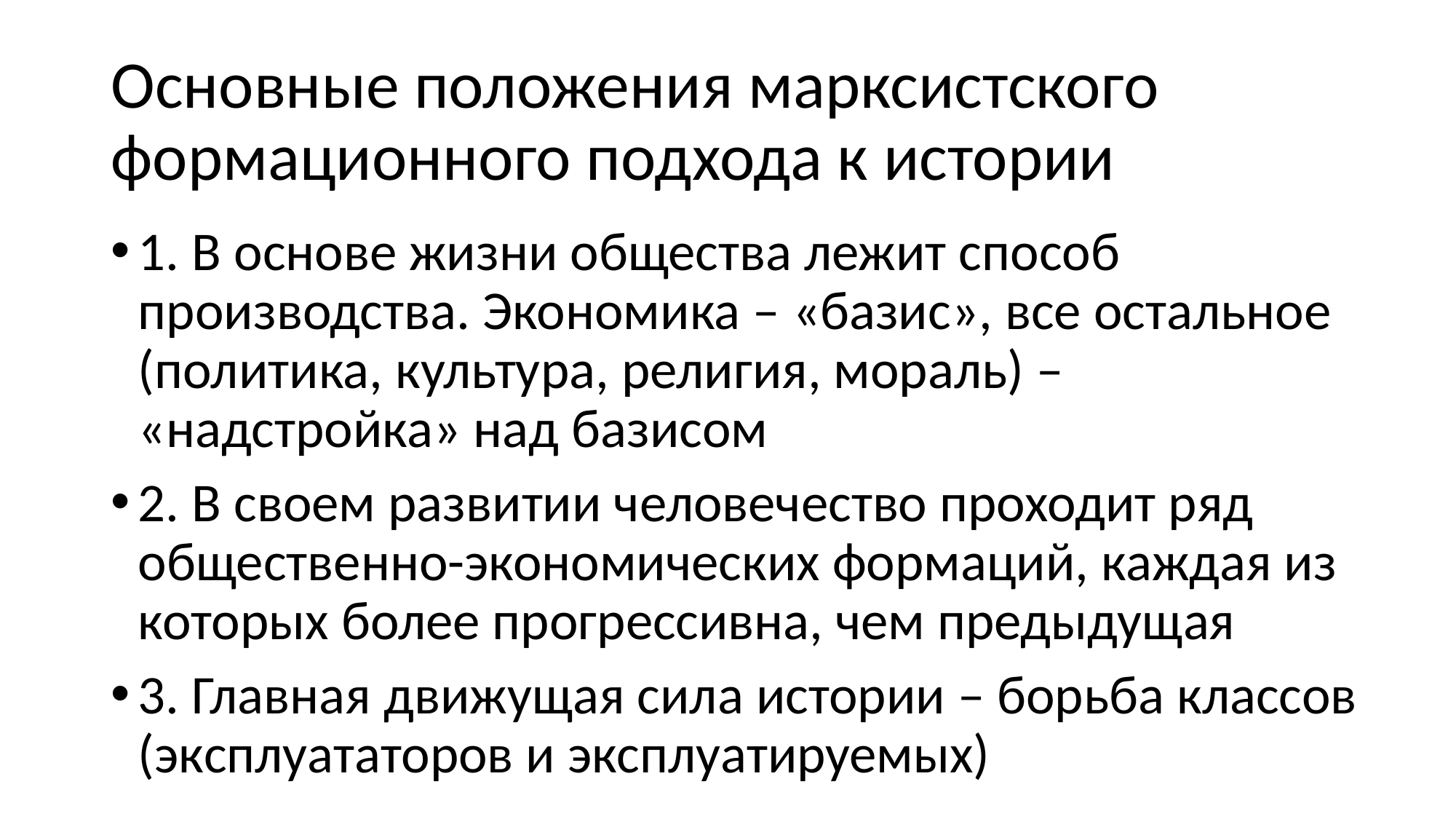

# Основные положения марксистского формационного подхода к истории
1. В основе жизни общества лежит способ производства. Экономика – «базис», все остальное (политика, культура, религия, мораль) – «надстройка» над базисом
2. В своем развитии человечество проходит ряд общественно-экономических формаций, каждая из которых более прогрессивна, чем предыдущая
3. Главная движущая сила истории – борьба классов (эксплуататоров и эксплуатируемых)